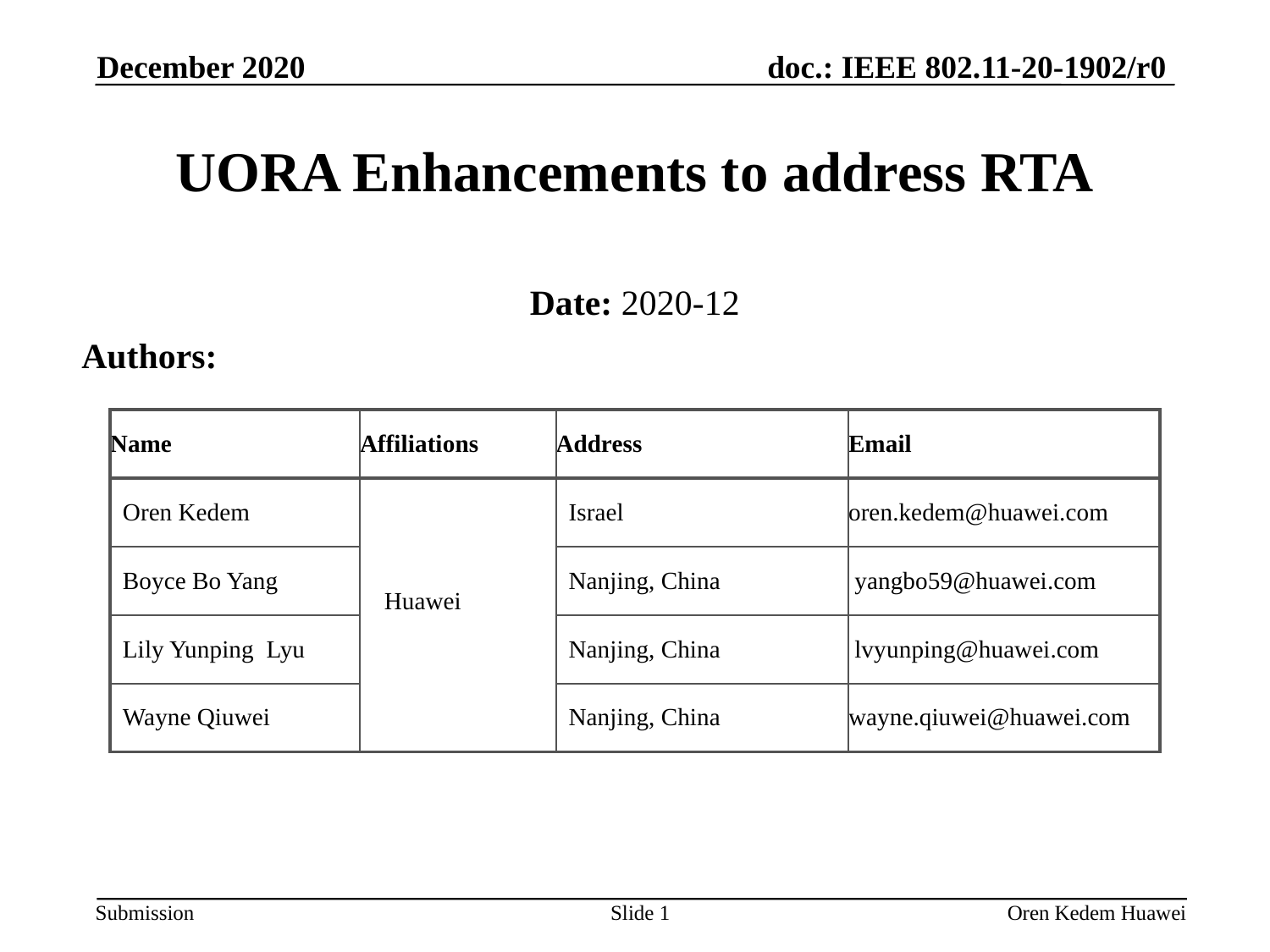

December 2020
UORA Enhancements to address RTA
Date: 2020-12
Authors:
| Name | Affiliations | Address | Email |
| --- | --- | --- | --- |
| Oren Kedem | Huawei | Israel | oren.kedem@huawei.com |
| Boyce Bo Yang |  | Nanjing, China | yangbo59@huawei.com |
| Lily Yunping Lyu |  | Nanjing, China | lvyunping@huawei.com |
| Wayne Qiuwei |  | Nanjing, China | wayne.qiuwei@huawei.com |
Slide 1
Oren Kedem Huawei